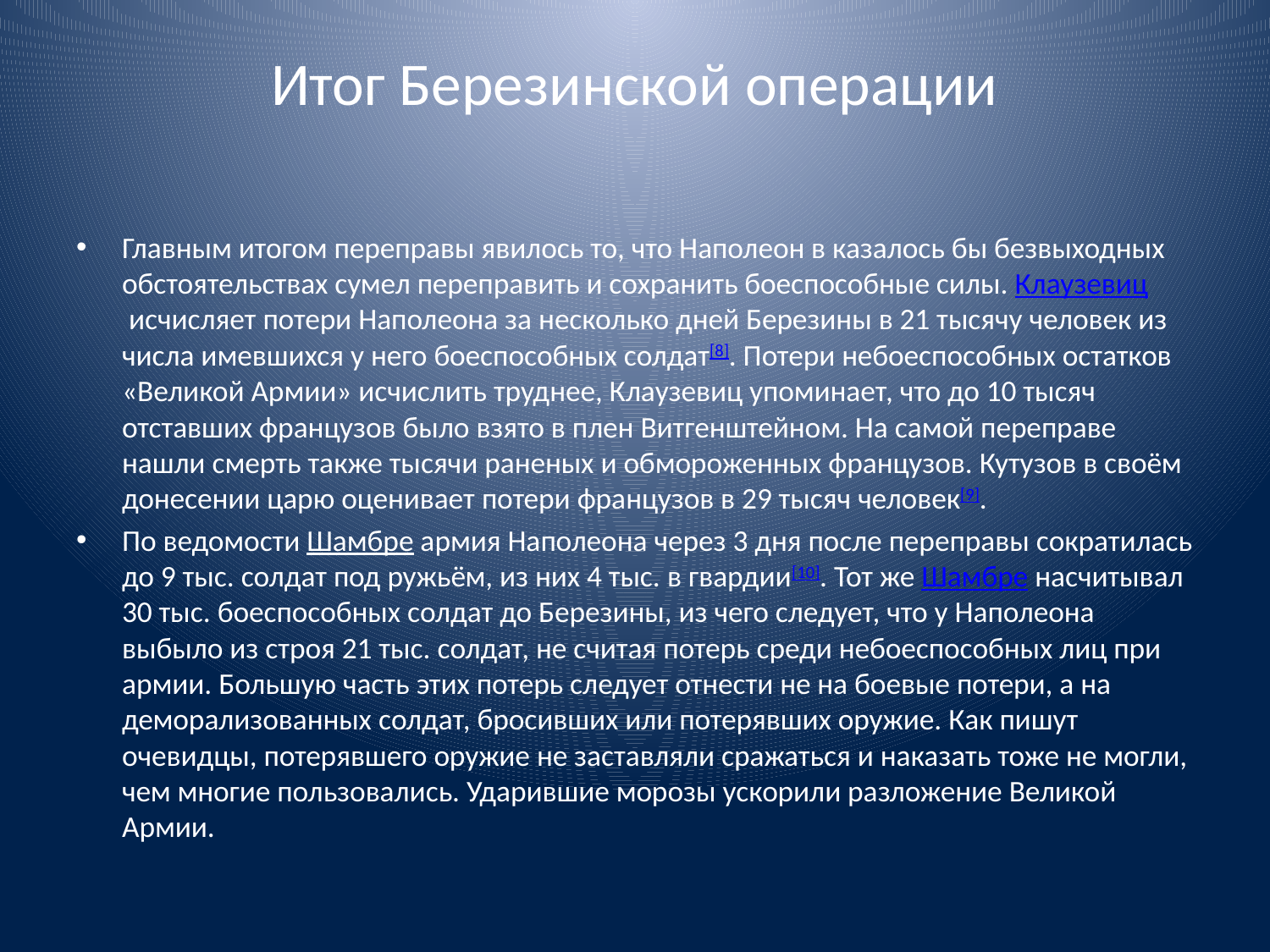

# Итог Березинской операции
Главным итогом переправы явилось то, что Наполеон в казалось бы безвыходных обстоятельствах сумел переправить и сохранить боеспособные силы. Клаузевиц исчисляет потери Наполеона за несколько дней Березины в 21 тысячу человек из числа имевшихся у него боеспособных солдат[8]. Потери небоеспособных остатков «Великой Армии» исчислить труднее, Клаузевиц упоминает, что до 10 тысяч отставших французов было взято в плен Витгенштейном. На самой переправе нашли смерть также тысячи раненых и обмороженных французов. Кутузов в своём донесении царю оценивает потери французов в 29 тысяч человек[9].
По ведомости Шамбре армия Наполеона через 3 дня после переправы сократилась до 9 тыс. солдат под ружьём, из них 4 тыс. в гвардии[10]. Тот же Шамбре насчитывал 30 тыс. боеспособных солдат до Березины, из чего следует, что у Наполеона выбыло из строя 21 тыс. солдат, не считая потерь среди небоеспособных лиц при армии. Большую часть этих потерь следует отнести не на боевые потери, а на деморализованных солдат, бросивших или потерявших оружие. Как пишут очевидцы, потерявшего оружие не заставляли сражаться и наказать тоже не могли, чем многие пользовались. Ударившие морозы ускорили разложение Великой Армии.